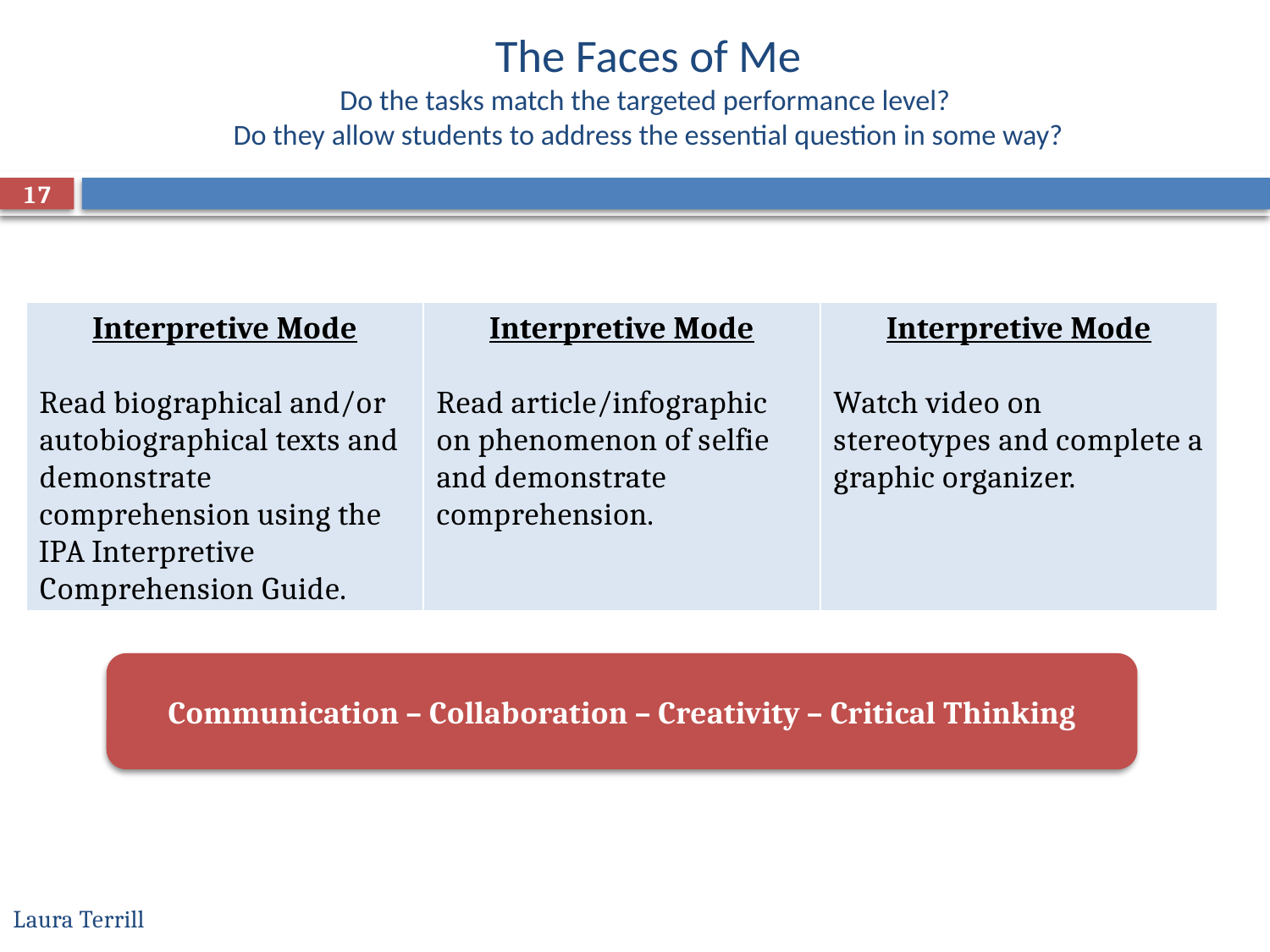

# The Faces of Me Do the tasks match the targeted performance level? Do they allow students to address the essential question in some way?
17
| Interpretive Mode Read biographical and/or autobiographical texts and demonstrate comprehension using the IPA Interpretive Comprehension Guide. | Interpretive Mode Read article/infographic on phenomenon of selfie and demonstrate comprehension. | Interpretive Mode Watch video on stereotypes and complete a graphic organizer. |
| --- | --- | --- |
Communication – Collaboration – Creativity – Critical Thinking
Laura Terrill